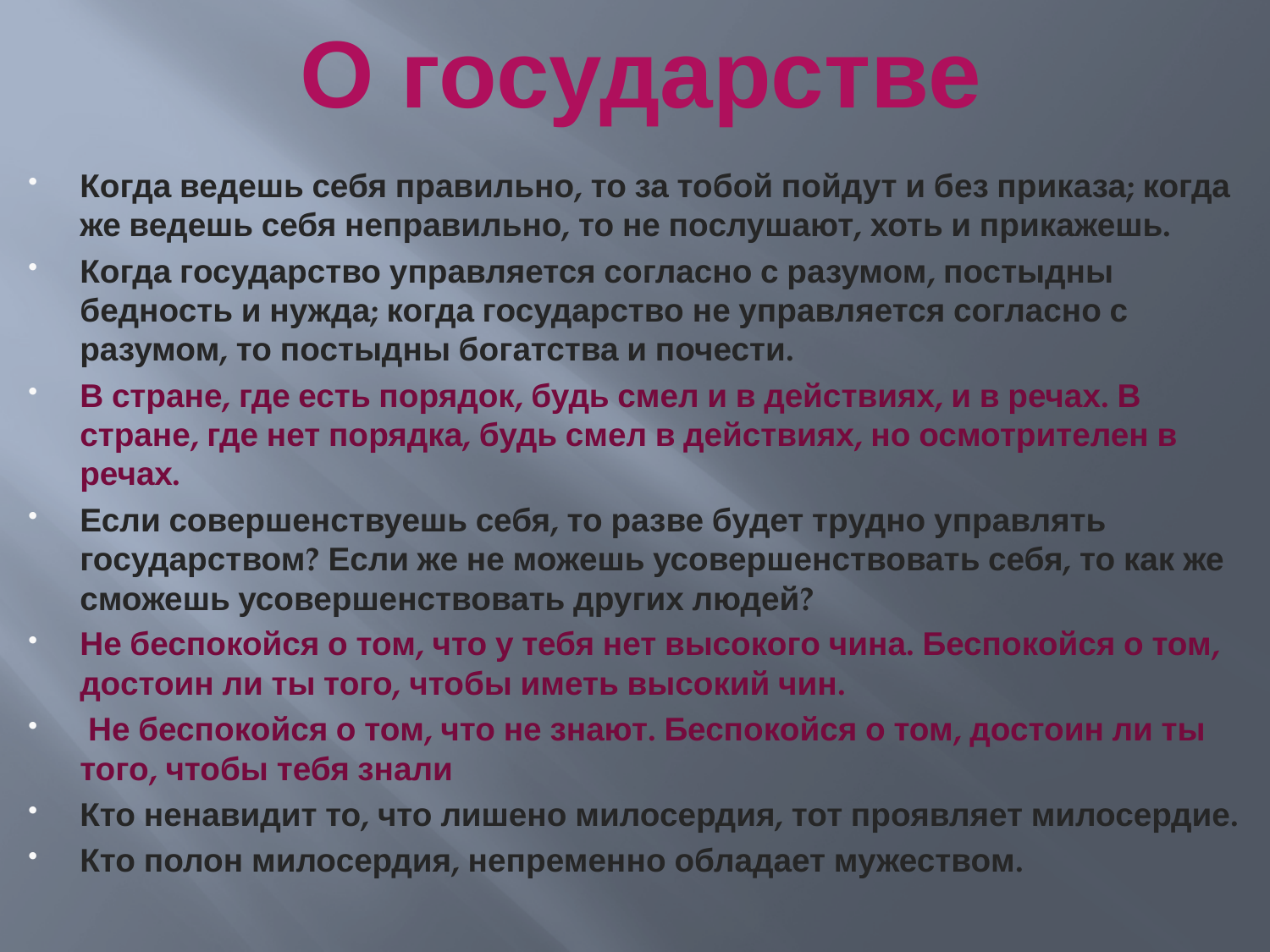

# О государстве
Когда ведешь себя правильно, то за тобой пойдут и без приказа; когда же ведешь себя неправильно, то не послушают, хоть и прикажешь.
Когда государство управляется согласно с разумом, постыдны бедность и нужда; когда государство не управляется согласно с разумом, то постыдны богатства и почести.
В стране, где есть порядок, будь смел и в действиях, и в речах. В стране, где нет порядка, будь смел в действиях, но осмотрителен в речах.
Если совершенствуешь себя, то разве будет трудно управлять государством? Если же не можешь усовершенствовать себя, то как же сможешь усовершенствовать других людей?
Не беспокойся о том, что у тебя нет высокого чина. Беспокойся о том, достоин ли ты того, чтобы иметь высокий чин.
 Не беспокойся о том, что не знают. Беспокойся о том, достоин ли ты того, чтобы тебя знали
Кто ненавидит то, что лишено милосердия, тот проявляет милосердие.
Кто полон милосердия, непременно обладает мужеством.